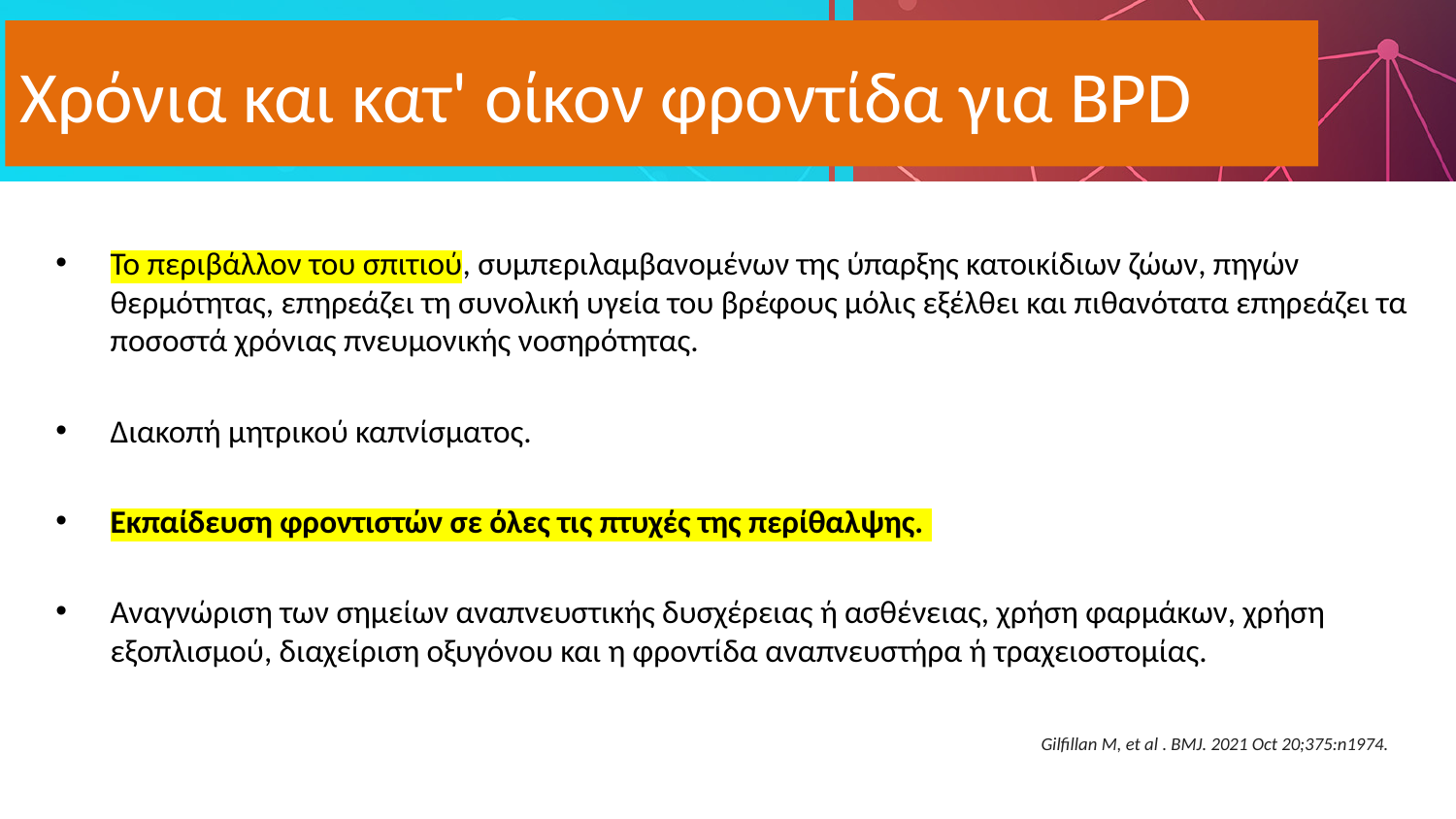

# Χρόνια και κατ' οίκον φροντίδα για BPD
Το περιβάλλον του σπιτιού, συμπεριλαμβανομένων της ύπαρξης κατοικίδιων ζώων, πηγών θερμότητας, επηρεάζει τη συνολική υγεία του βρέφους μόλις εξέλθει και πιθανότατα επηρεάζει τα ποσοστά χρόνιας πνευμονικής νοσηρότητας.

Διακοπή μητρικού καπνίσματος.

Εκπαίδευση φροντιστών σε όλες τις πτυχές της περίθαλψης.

Αναγνώριση των σημείων αναπνευστικής δυσχέρειας ή ασθένειας, χρήση φαρμάκων, χρήση εξοπλισμού, διαχείριση οξυγόνου και η φροντίδα αναπνευστήρα ή τραχειοστομίας.

Gilfillan M, et al . BMJ. 2021 Oct 20;375:n1974.